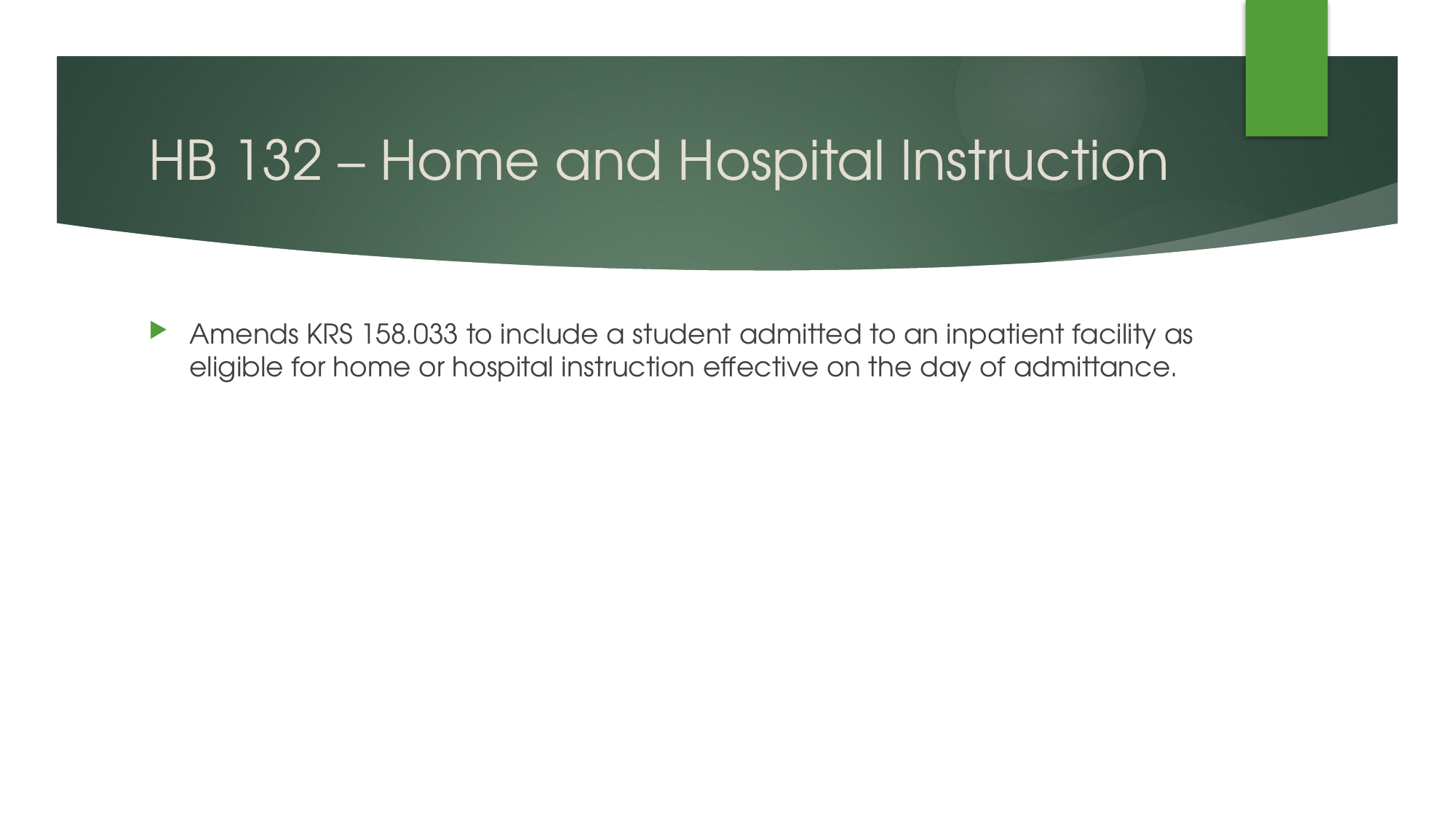

# HB 132 – Home and Hospital Instruction
Amends KRS 158.033 to include a student admitted to an inpatient facility as eligible for home or hospital instruction effective on the day of admittance.